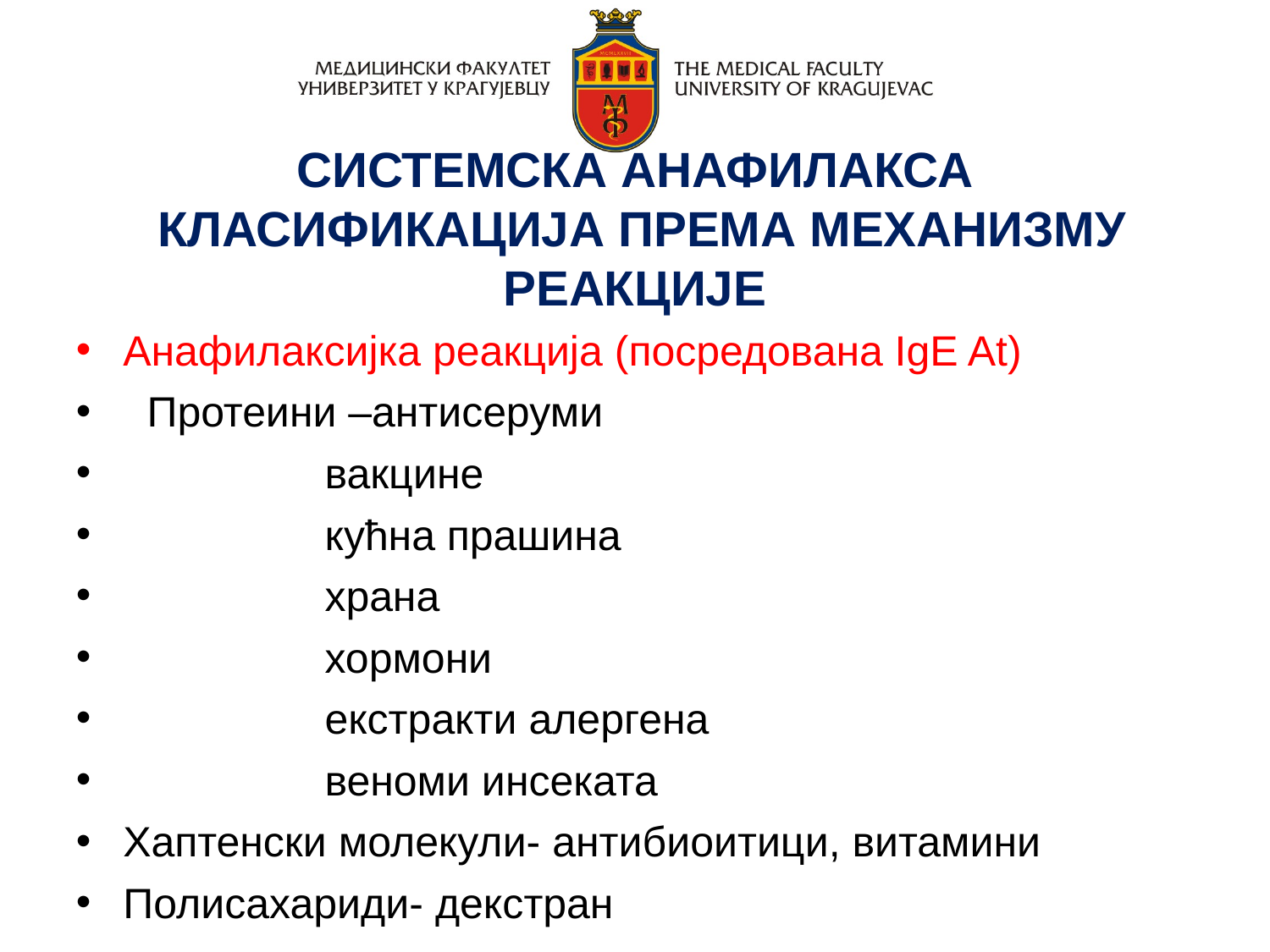

СИСТЕМСКА АНАФИЛАКСА
 КЛАСИФИКАЦИЈА ПРЕМА МЕХАНИЗМУ РЕАКЦИЈЕ
Анафилаксијка реакција (посредована IgE At)
  Протеини –антисеруми
                 вакцине
                 кућна прашина
                 храна
                 хормони
                 екстракти алергена
                 веноми инсеката
Хаптенски молекули- антибиоитици, витамини
Полисахариди- декстран